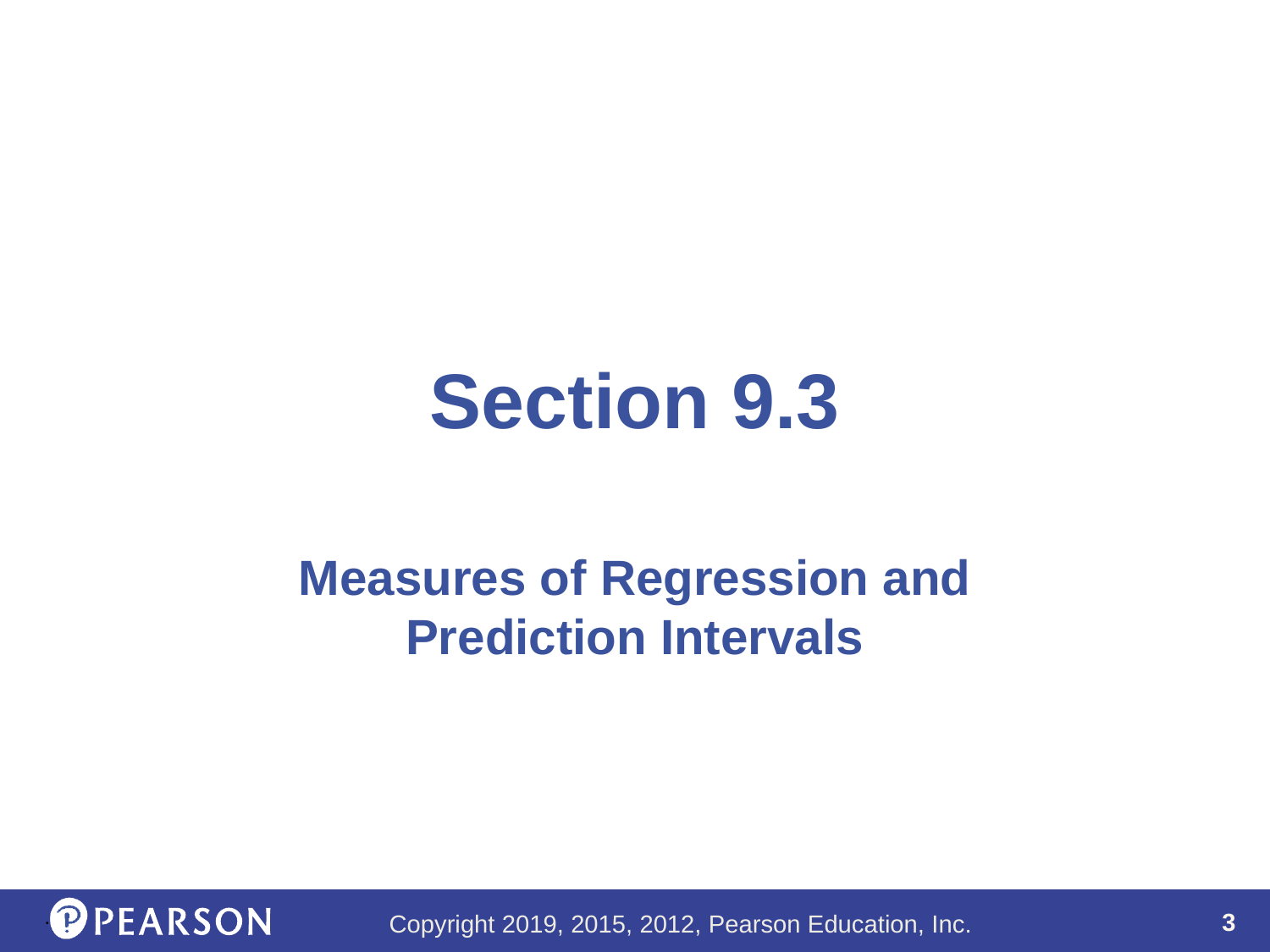

# Section 9.3
Measures of Regression and Prediction Intervals
.